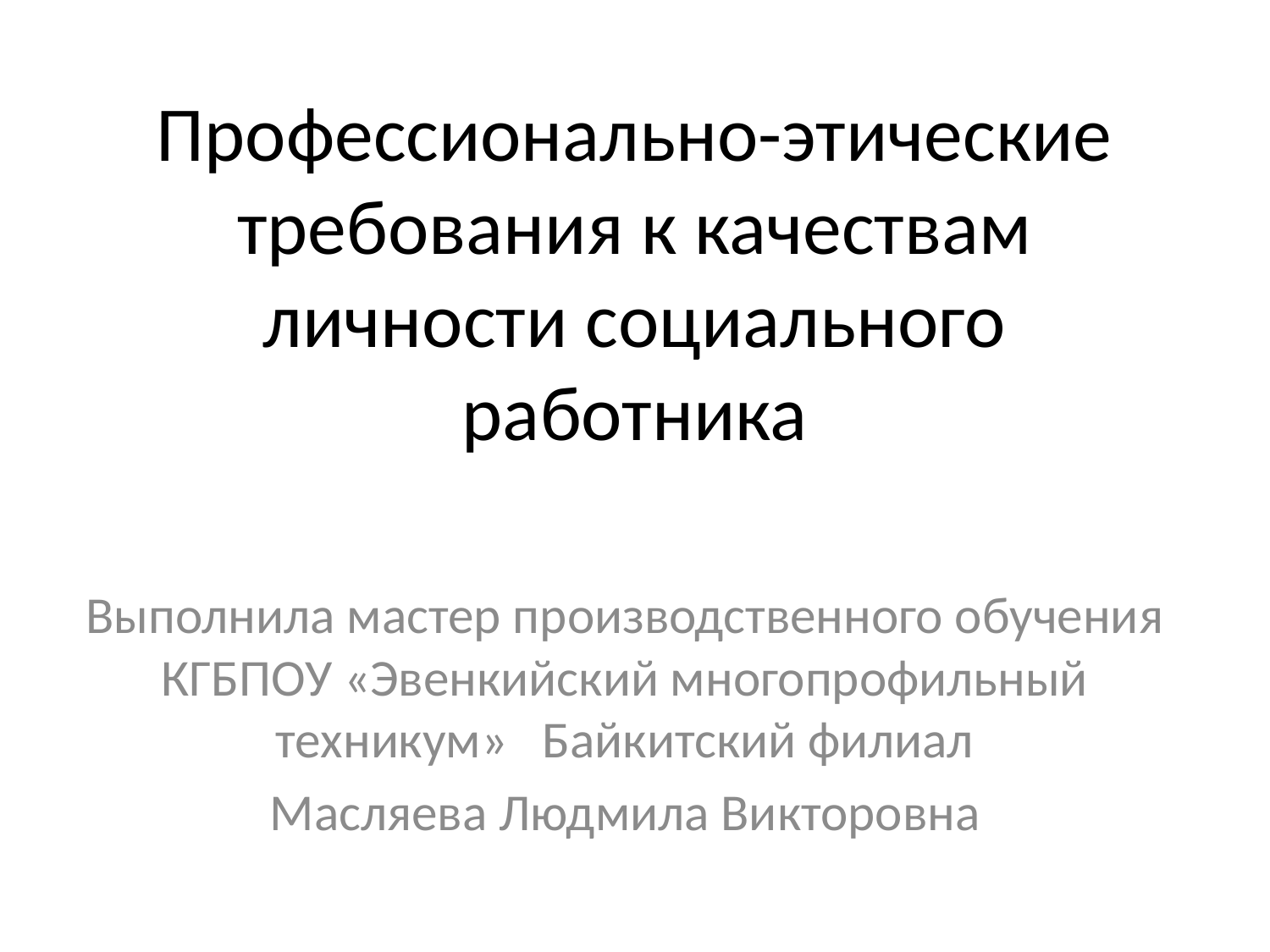

# Профессионально-этические требования к качествам личности социального работника
Выполнила мастер производственного обучения КГБПОУ «Эвенкийский многопрофильный техникум»   Байкитский филиал
Масляева Людмила Викторовна